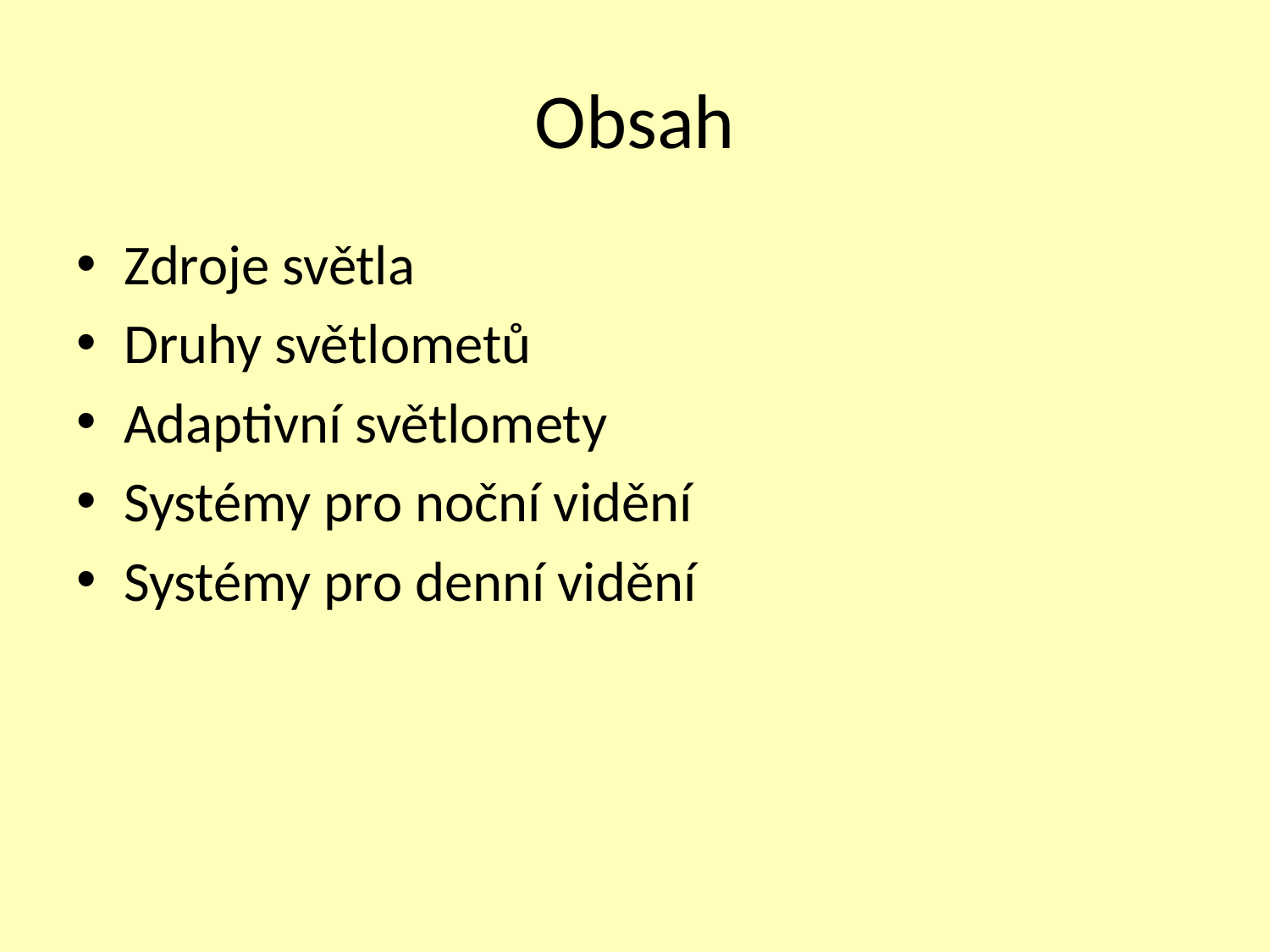

# Obsah
Zdroje světla
Druhy světlometů
Adaptivní světlomety
Systémy pro noční vidění
Systémy pro denní vidění